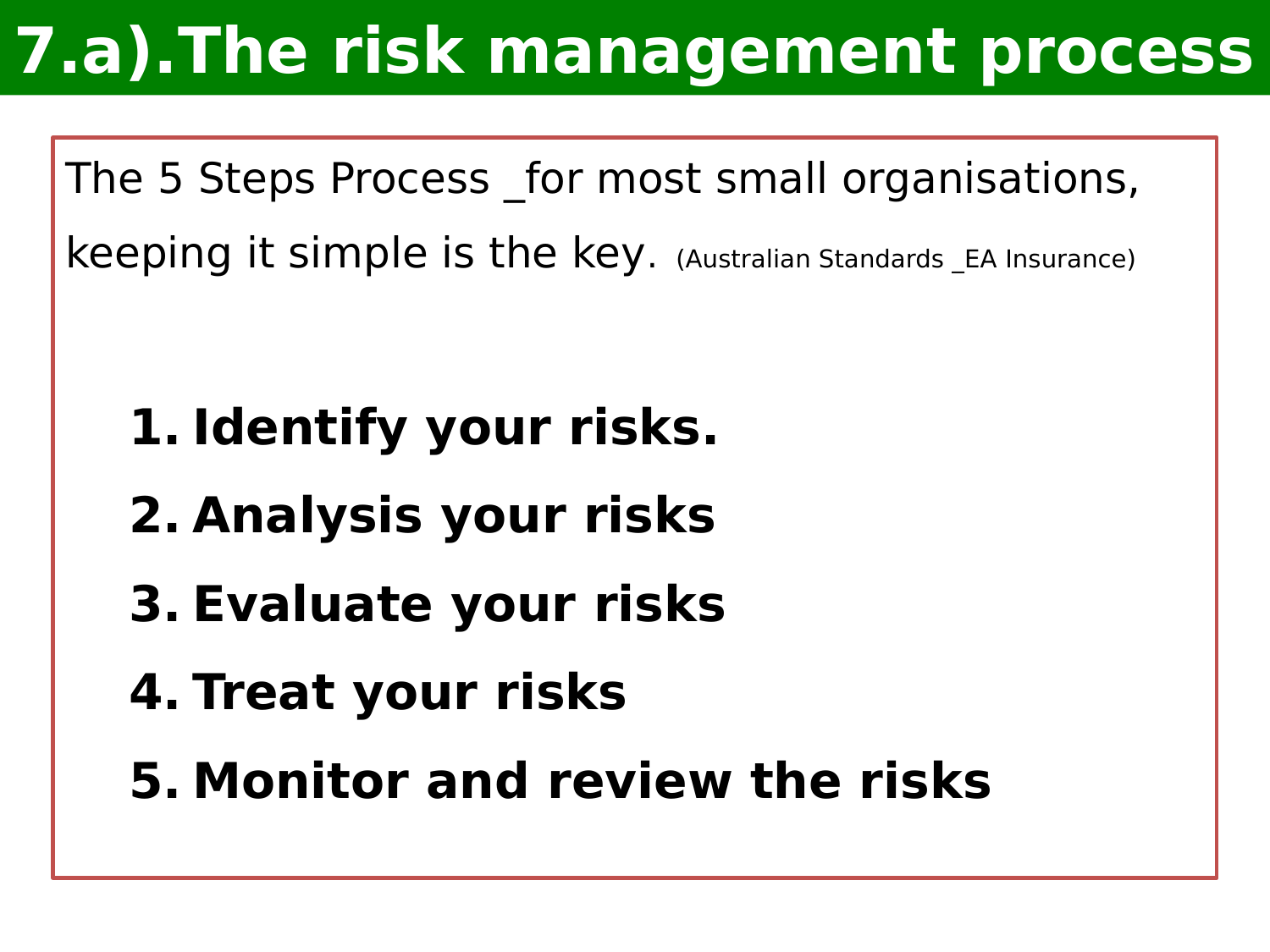

# 7.a).The risk management process
The 5 Steps Process _for most small organisations, keeping it simple is the key. (Australian Standards _EA Insurance)

Identify your risks.
Analysis your risks
Evaluate your risks
Treat your risks
Monitor and review the risks